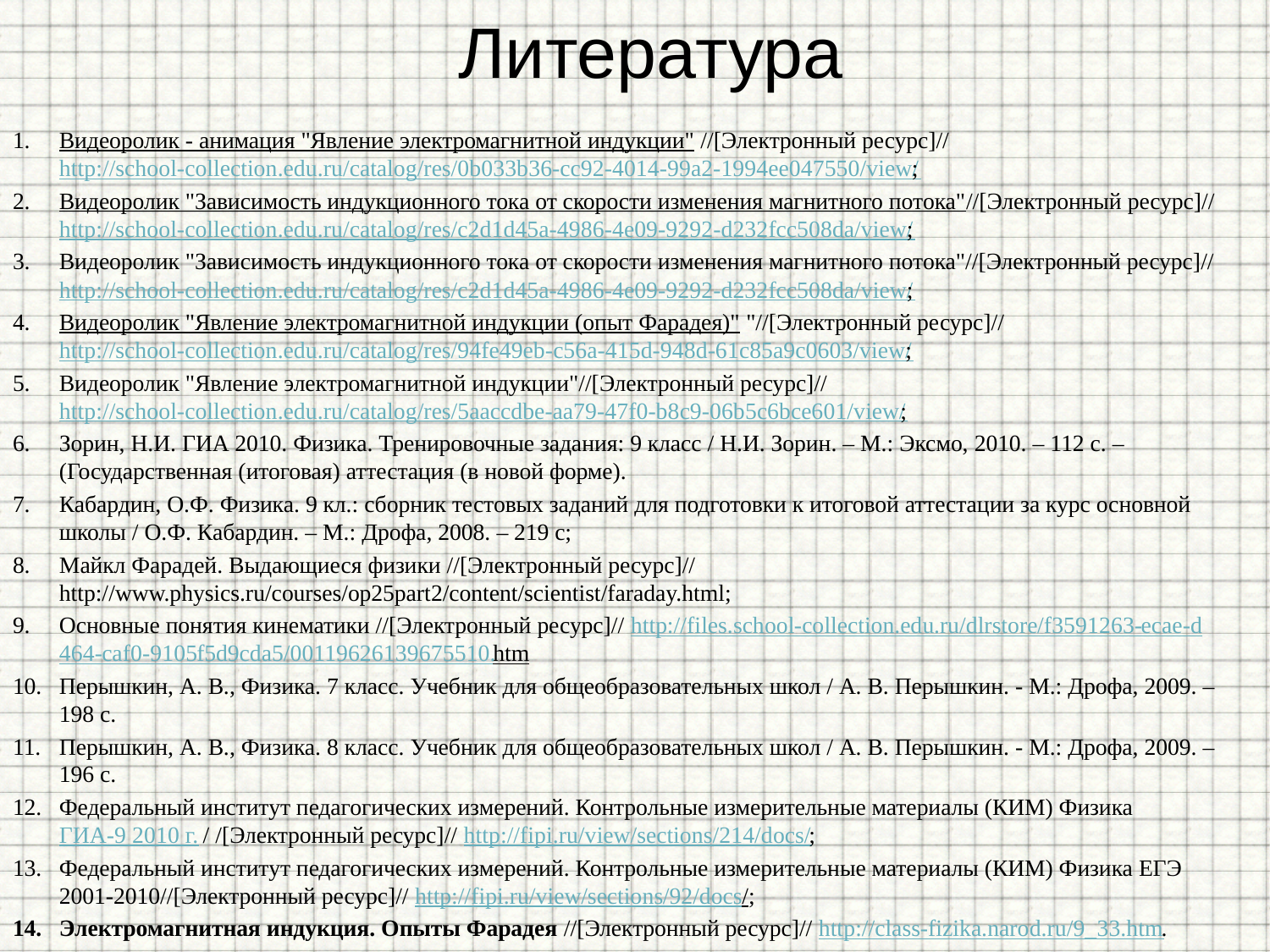

# Литература
Видеоролик - анимация "Явление электромагнитной индукции" //[Электронный ресурс]// http://school-collection.edu.ru/catalog/res/0b033b36-cc92-4014-99a2-1994ee047550/view/;
Видеоролик "Зависимость индукционного тока от скорости изменения магнитного потока"//[Электронный ресурс]// http://school-collection.edu.ru/catalog/res/c2d1d45a-4986-4e09-9292-d232fcc508da/view/;
Видеоролик "Зависимость индукционного тока от скорости изменения магнитного потока"//[Электронный ресурс]// http://school-collection.edu.ru/catalog/res/c2d1d45a-4986-4e09-9292-d232fcc508da/view/;
Видеоролик "Явление электромагнитной индукции (опыт Фарадея)" "//[Электронный ресурс]// http://school-collection.edu.ru/catalog/res/94fe49eb-c56a-415d-948d-61c85a9c0603/view/;
Видеоролик "Явление электромагнитной индукции"//[Электронный ресурс]// http://school-collection.edu.ru/catalog/res/5aaccdbe-aa79-47f0-b8c9-06b5c6bce601/view/;
Зорин, Н.И. ГИА 2010. Физика. Тренировочные задания: 9 класс / Н.И. Зорин. – М.: Эксмо, 2010. – 112 с. – (Государственная (итоговая) аттестация (в новой форме).
Кабардин, О.Ф. Физика. 9 кл.: сборник тестовых заданий для подготовки к итоговой аттестации за курс основной школы / О.Ф. Кабардин. – М.: Дрофа, 2008. – 219 с;
Майкл Фарадей. Выдающиеся физики //[Электронный ресурс]// http://www.physics.ru/courses/op25part2/content/scientist/faraday.html;
Основные понятия кинематики //[Электронный ресурс]// http://files.school-collection.edu.ru/dlrstore/f3591263-ecae-d464-caf0-9105f5d9cda5/00119626139675510.htm
Перышкин, А. В., Физика. 7 класс. Учебник для общеобразовательных школ / А. В. Перышкин. - М.: Дрофа, 2009. – 198 с.
Перышкин, А. В., Физика. 8 класс. Учебник для общеобразовательных школ / А. В. Перышкин. - М.: Дрофа, 2009. – 196 с.
Федеральный институт педагогических измерений. Контрольные измерительные материалы (КИМ) Физика ГИА-9 2010 г. / /[Электронный ресурс]// http://fipi.ru/view/sections/214/docs/;
Федеральный институт педагогических измерений. Контрольные измерительные материалы (КИМ) Физика ЕГЭ 2001-2010//[Электронный ресурс]// http://fipi.ru/view/sections/92/docs/;
Электромагнитная индукция. Опыты Фарадея //[Электронный ресурс]// http://class-fizika.narod.ru/9_33.htm.